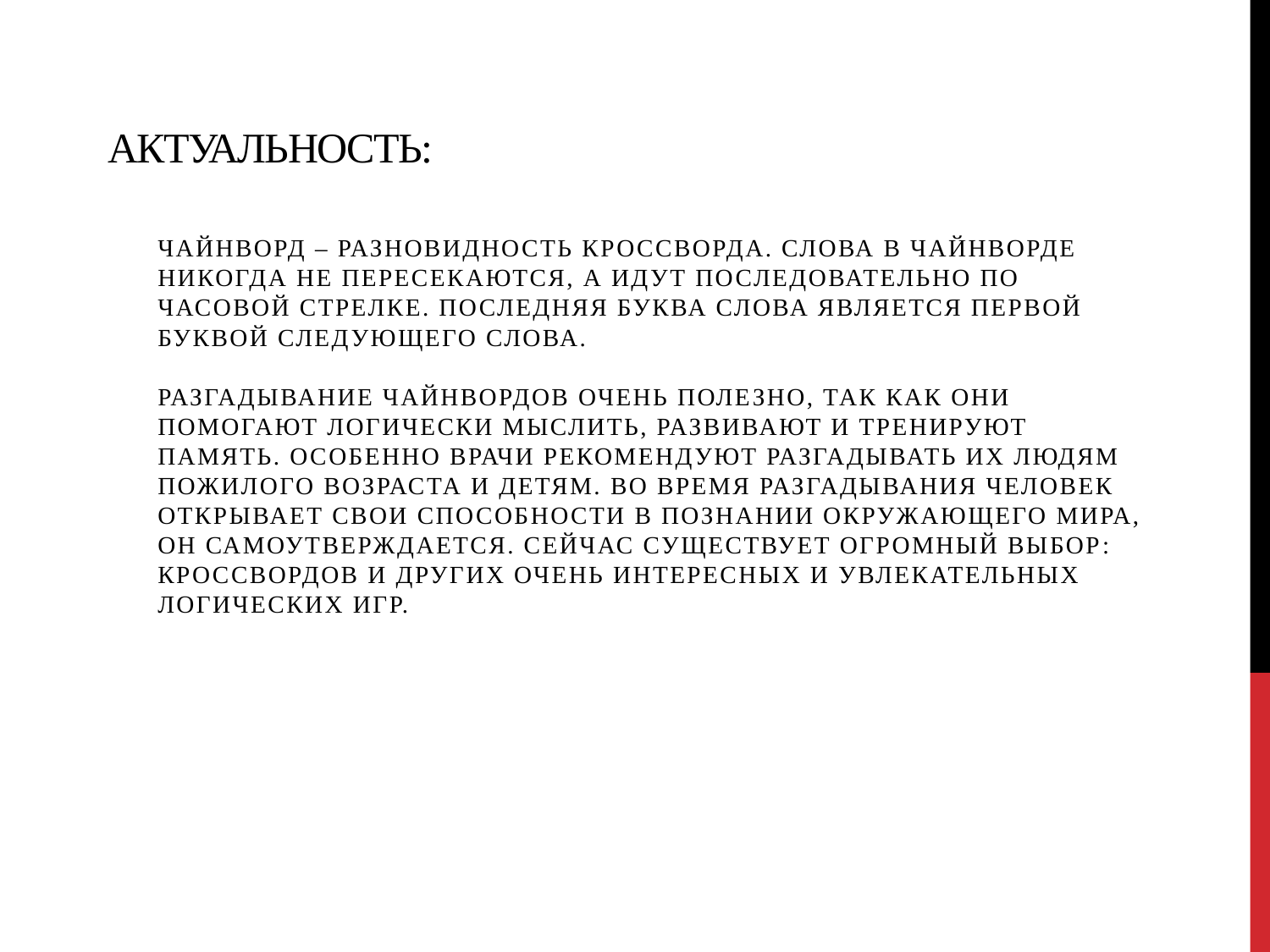

# Актуальность:
Чайнворд – разновидность кроссворда. Слова в чайнворде никогда не пересекаются, а идут последовательно по часовой стрелке. Последняя буква слова является первой буквой следующего слова.
разгадывание чайнвордов очень полезно, так как они помогают логически мыслить, развивают и тренируют память. Особенно врачи рекомендуют разгадывать их людям пожилого возраста и детям. Во время разгадывания человек открывает свои способности в познании окружающего мира, он самоутверждается. сейчас существует огромный выбор: кроссвордов и других очень интересных и увлекательных логических игр.